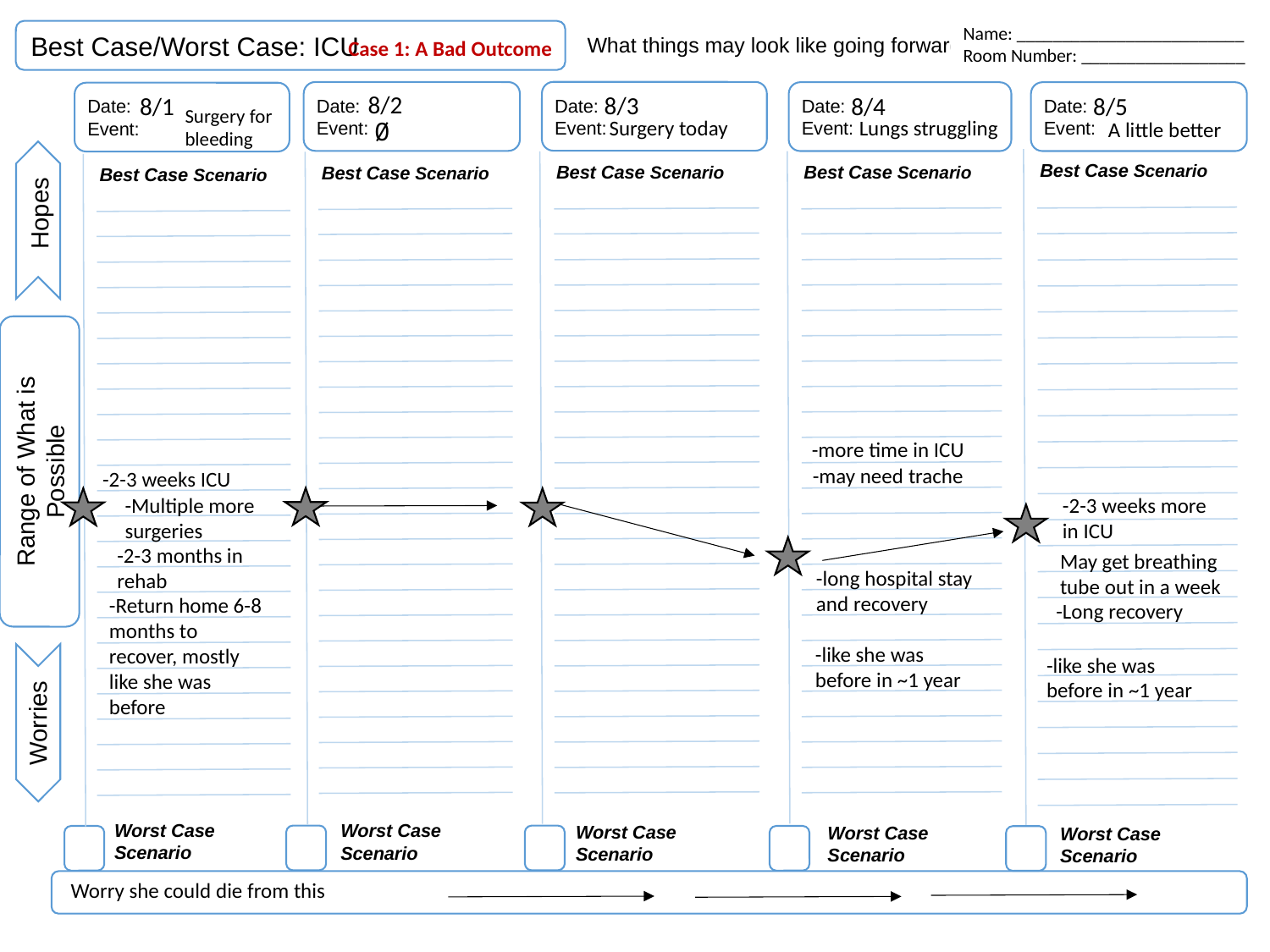

Name: _________________________
Room Number: __________________
Best Case/Worst Case: ICU
What things may look like going forward.
Date:
Event:
Date:
Event:
Date:
Event:
Date:
Event:
Date:
Event:
Best Case Scenario
Best Case Scenario
Best Case Scenario
Best Case Scenario
Best Case Scenario

Hopes
Range of What is Possible

Worries
Worst Case Scenario
Worst Case Scenario
Worst Case Scenario
Worst Case Scenario
Worst Case Scenario

Case 1: A Bad Outcome
8/2
8/3
8/5
8/4
8/1
Surgery for bleeding
Surgery today
Lungs struggling
Ø
A little better
-more time in ICU
-may need trache
-2-3 weeks ICU
-Multiple more surgeries
-2-3 weeks more in ICU

-2-3 months in rehab

May get breathing tube out in a week
-long hospital stay and recovery
-Return home 6-8 months to recover, mostly like she was before
-Long recovery
-like she was before in ~1 year
-like she was before in ~1 year
Worry she could die from this